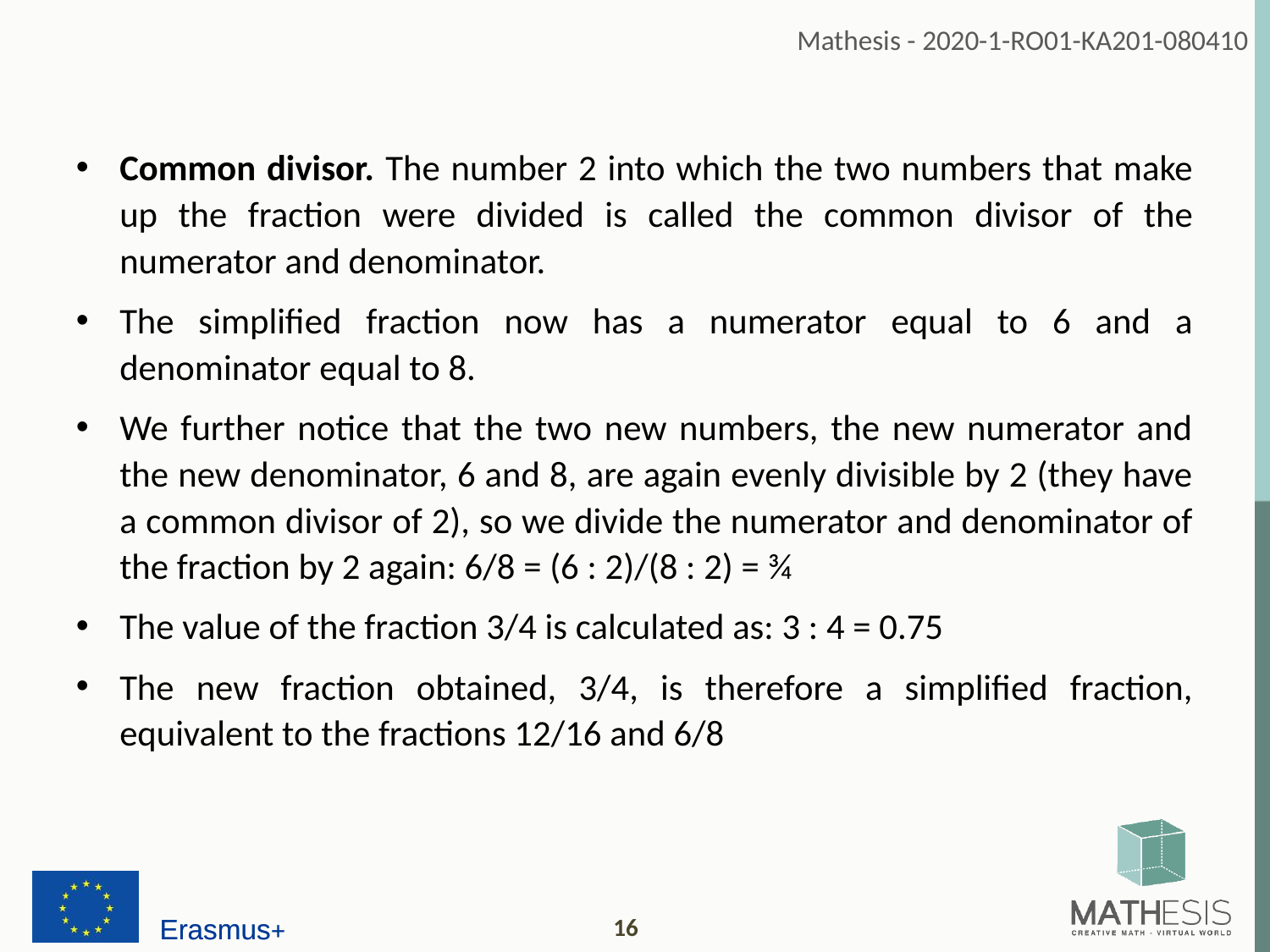

Common divisor. The number 2 into which the two numbers that make up the fraction were divided is called the common divisor of the numerator and denominator.
The simplified fraction now has a numerator equal to 6 and a denominator equal to 8.
We further notice that the two new numbers, the new numerator and the new denominator, 6 and 8, are again evenly divisible by 2 (they have a common divisor of 2), so we divide the numerator and denominator of the fraction by 2 again: 6/8 = (6 : 2)/(8 : 2) = ¾
The value of the fraction 3/4 is calculated as: 3 : 4 = 0.75
The new fraction obtained, 3/4, is therefore a simplified fraction, equivalent to the fractions 12/16 and 6/8